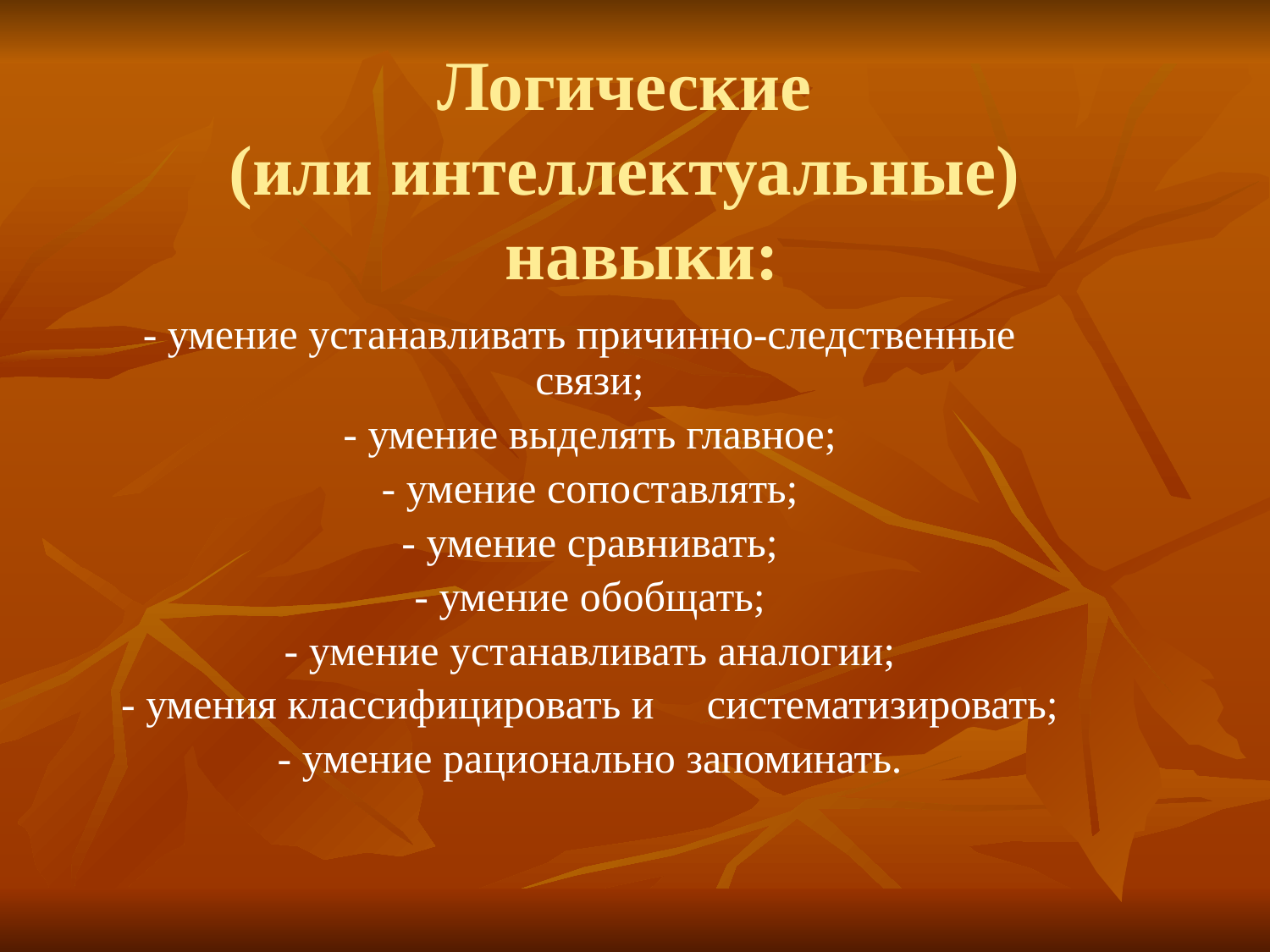

# Логические (или интеллектуальные) навыки:
- умение устанавливать причинно-следственные   связи;
- умение выделять главное;
- умение сопоставлять;
- умение сравнивать;
- умение обобщать;
- умение устанавливать аналогии;
- умения классифицировать и     систематизировать;
- умение рационально запоминать.